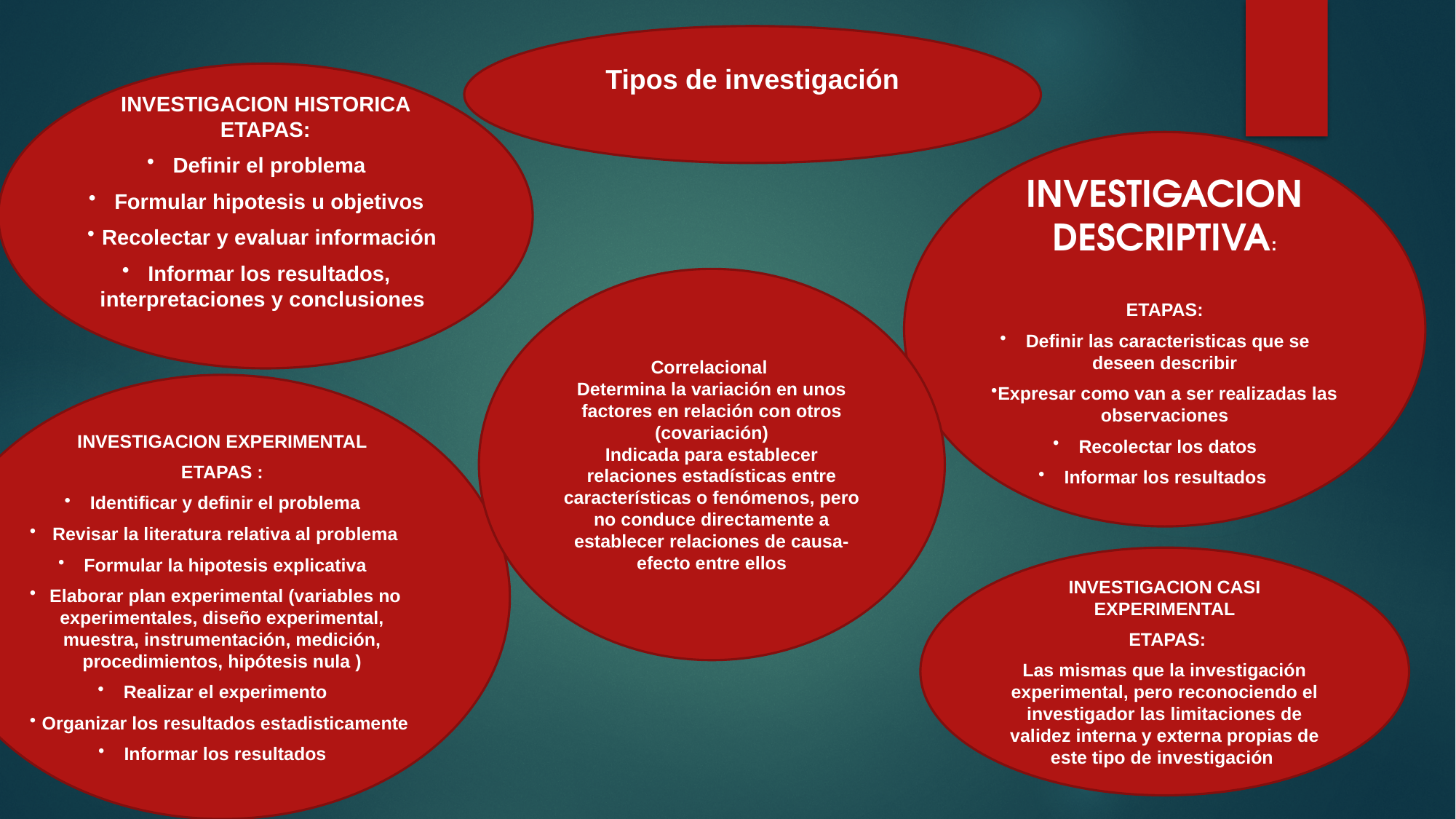

Tipos de investigación

INVESTIGACION HISTORICA ETAPAS:
Definir el problema
Formular hipotesis u objetivos
Recolectar y evaluar información
Informar los resultados, interpretaciones y conclusiones

INVESTIGACION DESCRIPTIVA:

ETAPAS:
Definir las caracteristicas que se deseen describir
Expresar como van a ser realizadas las observaciones
Recolectar los datos
Informar los resultados
Correlacional
Determina la variación en unos factores en relación con otros (covariación)
Indicada para establecer relaciones estadísticas entre características o fenómenos, pero no conduce directamente a establecer relaciones de causa-efecto entre ellos
INVESTIGACION EXPERIMENTAL
ETAPAS :
Identificar y definir el problema
Revisar la literatura relativa al problema
Formular la hipotesis explicativa
Elaborar plan experimental (variables no experimentales, diseño experimental, muestra, instrumentación, medición, procedimientos, hipótesis nula )
Realizar el experimento
Organizar los resultados estadisticamente
Informar los resultados
INVESTIGACION CASI EXPERIMENTAL
 ETAPAS:
Las mismas que la investigación experimental, pero reconociendo el investigador las limitaciones de validez interna y externa propias de este tipo de investigación